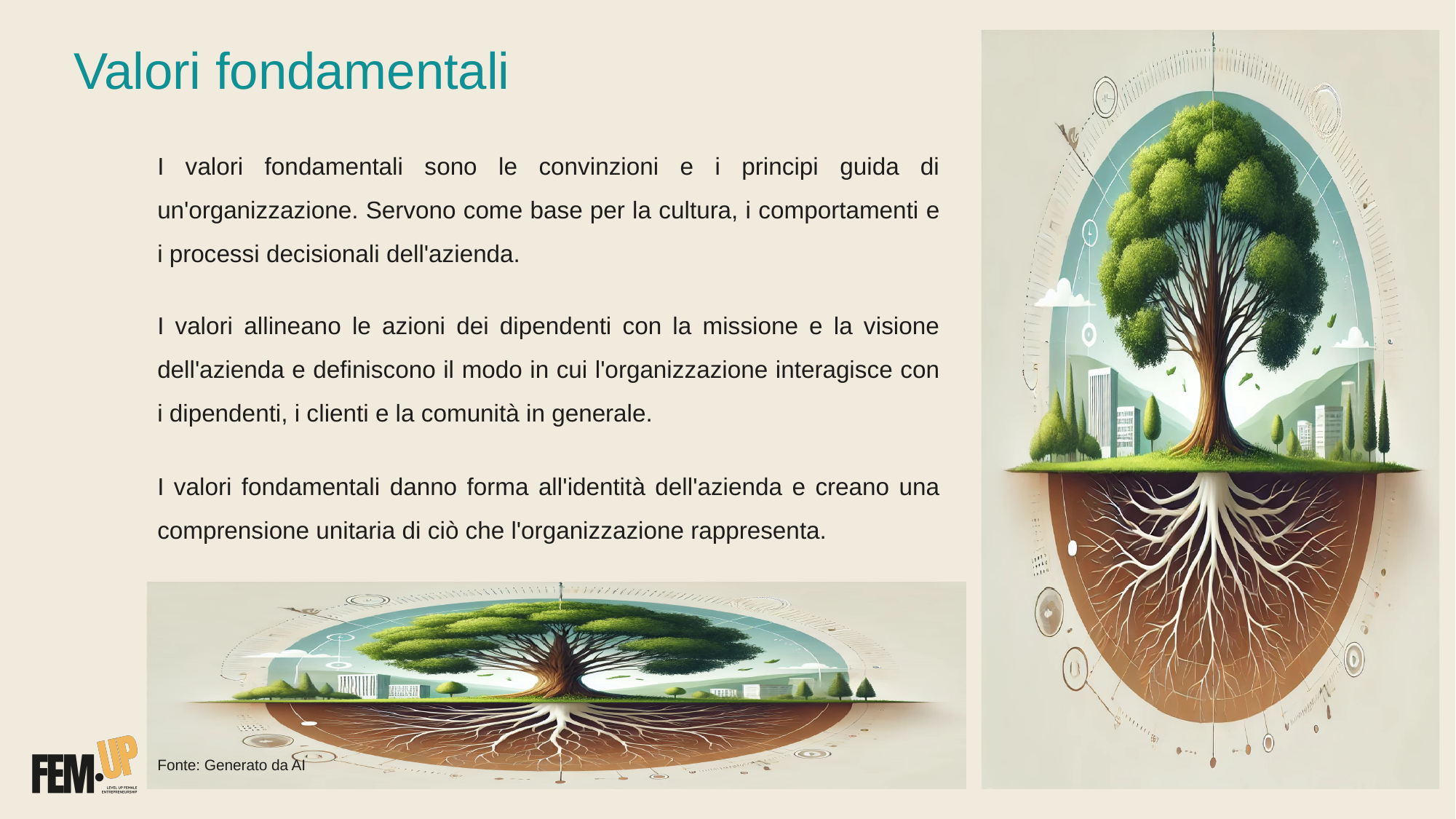

# Valori fondamentali

I valori fondamentali sono le convinzioni e i principi guida di un'organizzazione. Servono come base per la cultura, i comportamenti e i processi decisionali dell'azienda.

I valori allineano le azioni dei dipendenti con la missione e la visione dell'azienda e definiscono il modo in cui l'organizzazione interagisce con i dipendenti, i clienti e la comunità in generale.

I valori fondamentali danno forma all'identità dell'azienda e creano una comprensione unitaria di ciò che l'organizzazione rappresenta.
Fonte: Generato da AI